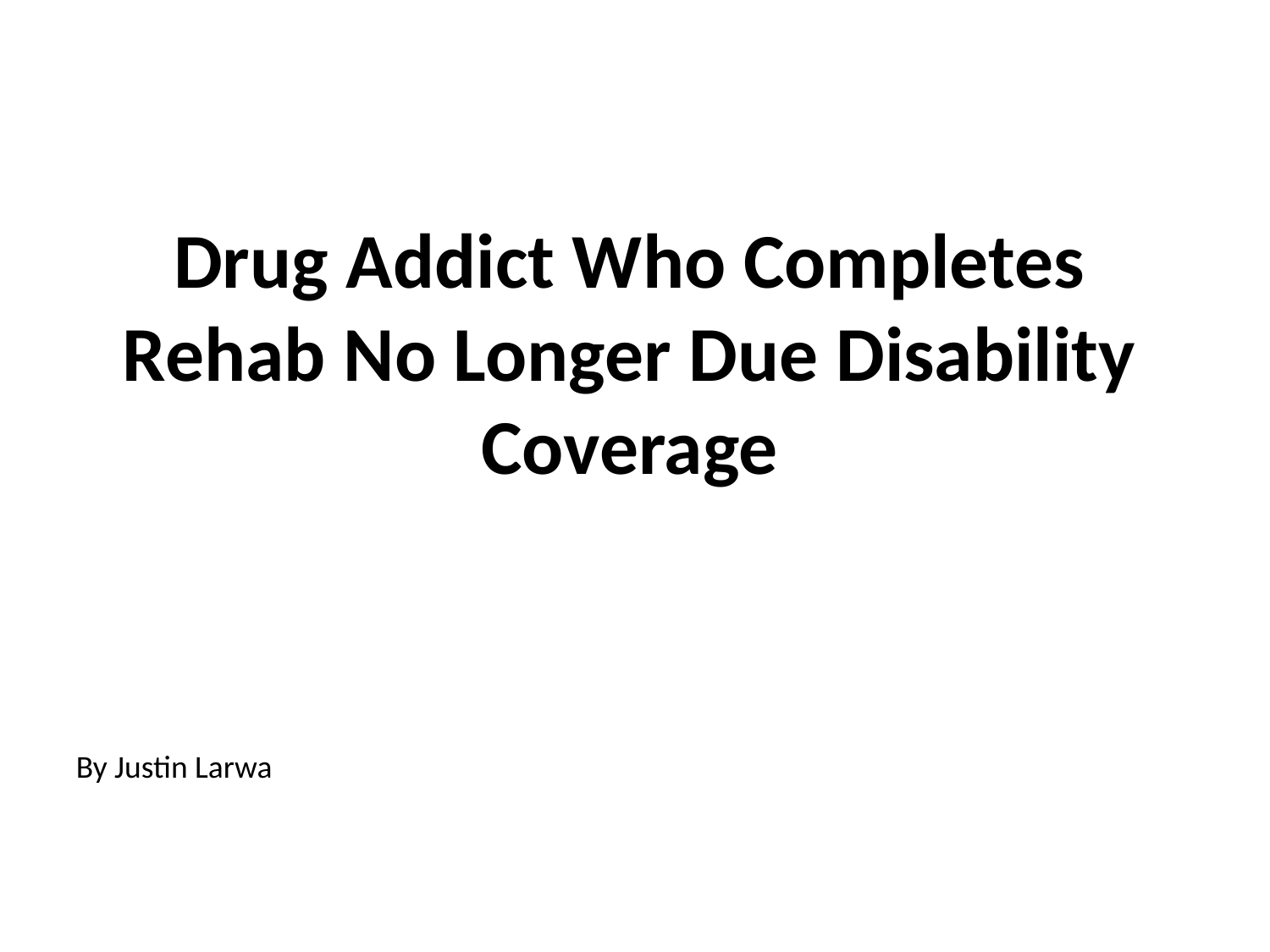

# Drug Addict Who Completes Rehab No Longer Due Disability Coverage
By Justin Larwa